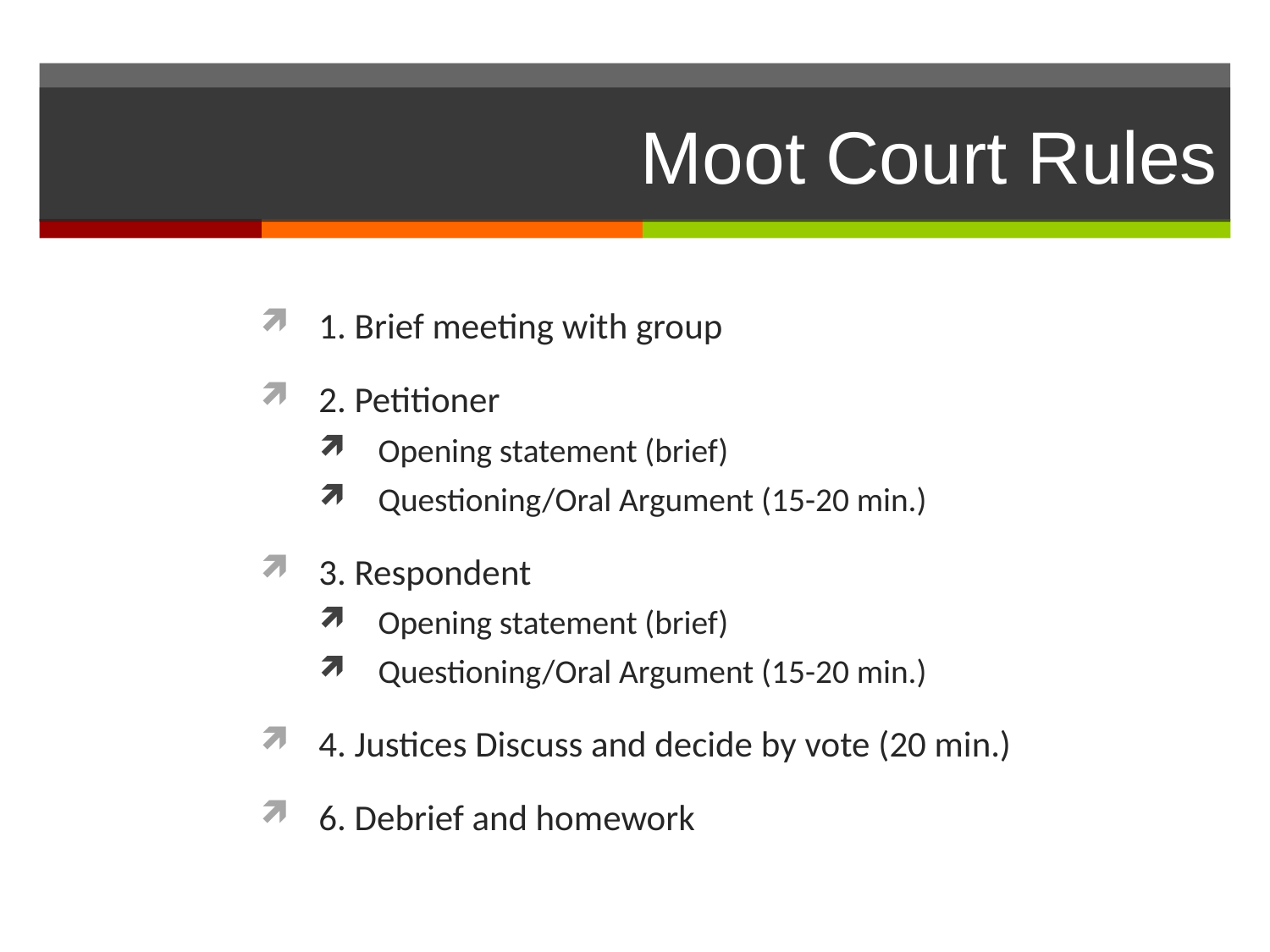

# Moot Court Rules
1. Brief meeting with group
2. Petitioner
Opening statement (brief)
Questioning/Oral Argument (15-20 min.)
3. Respondent
Opening statement (brief)
Questioning/Oral Argument (15-20 min.)
4. Justices Discuss and decide by vote (20 min.)
6. Debrief and homework